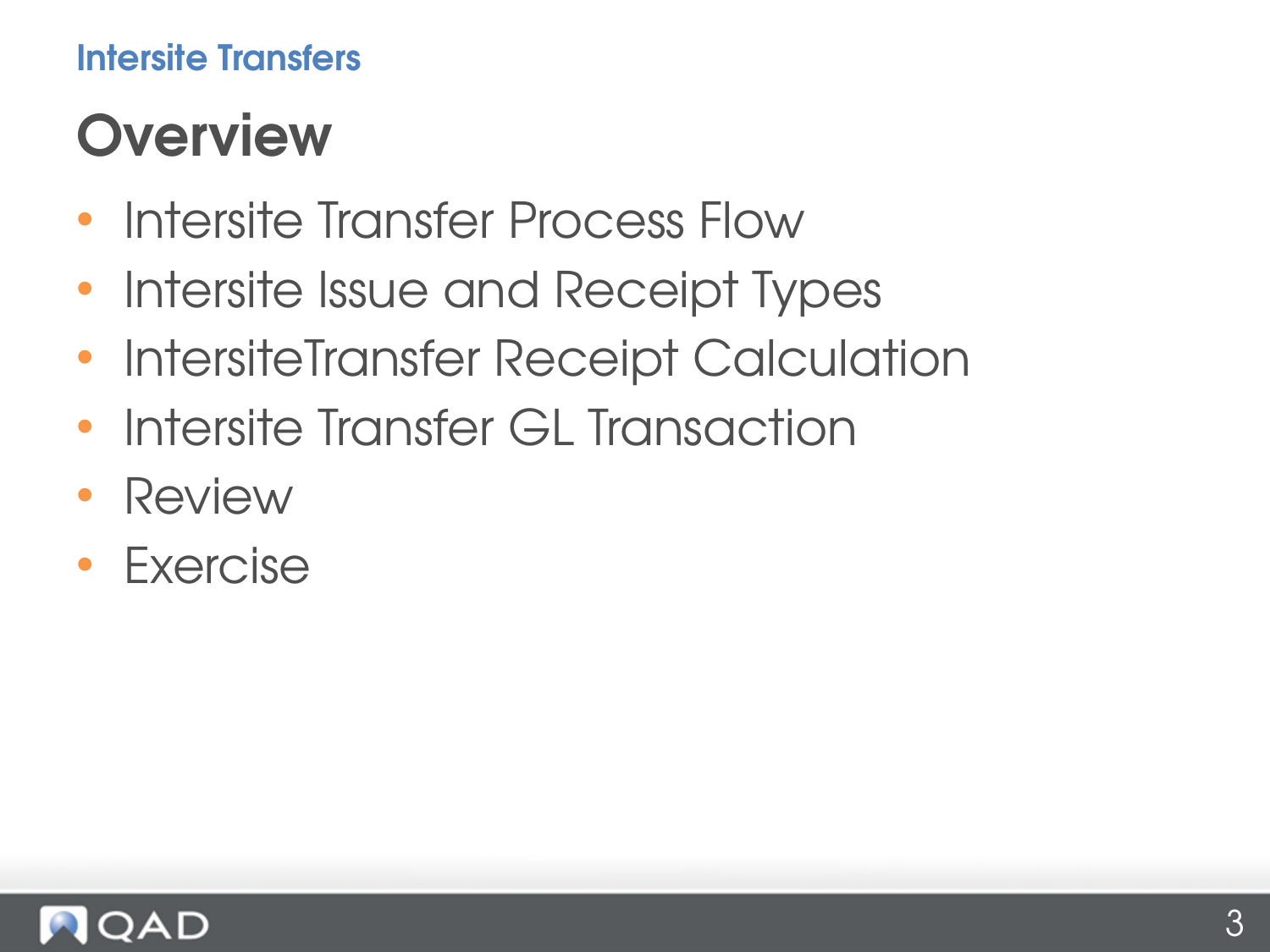

Intersite Transfers
# Overview
Intersite Transfer Process Flow
Intersite Issue and Receipt Types
IntersiteTransfer Receipt Calculation
Intersite Transfer GL Transaction
Review
Exercise

3